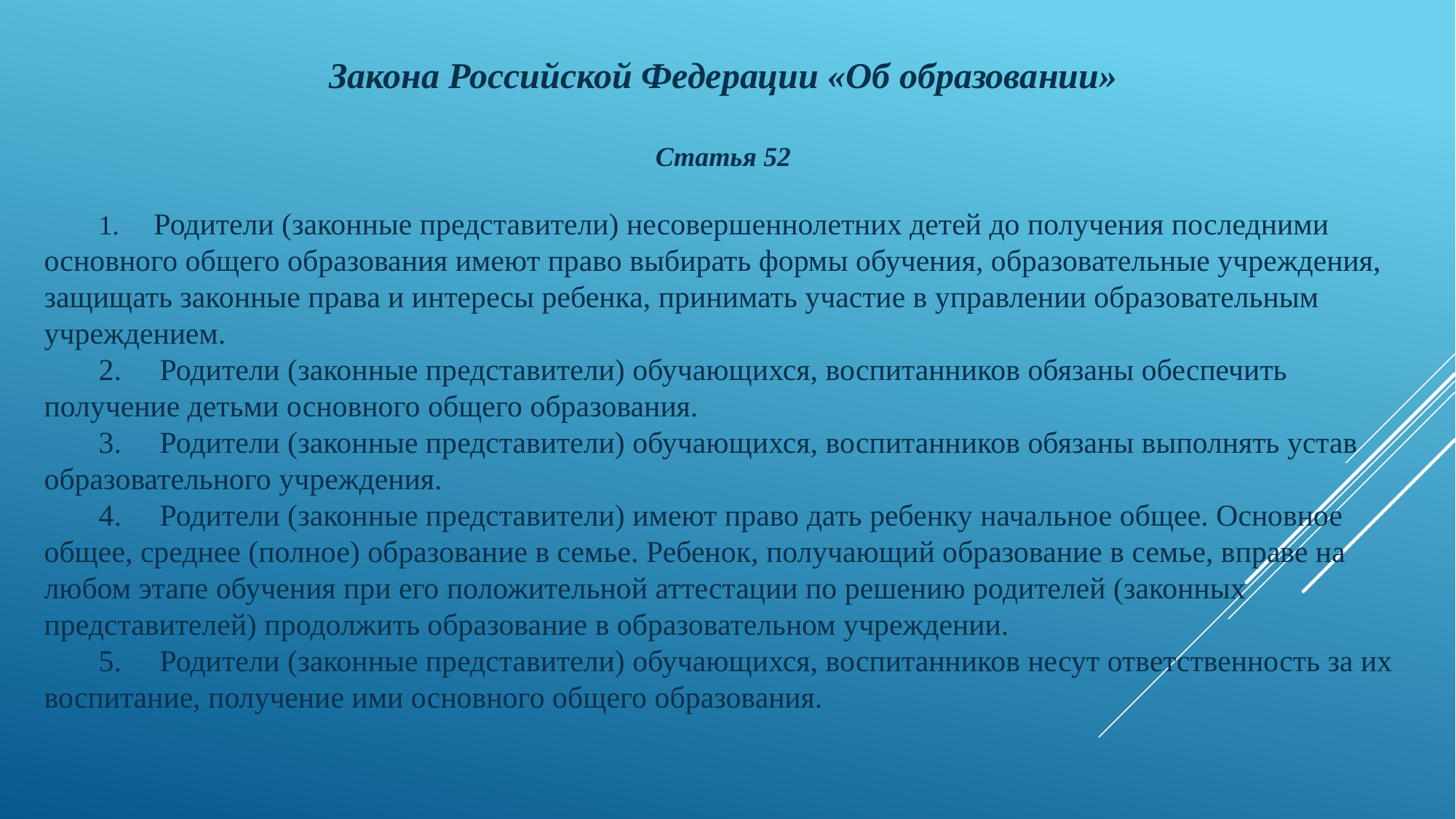

Закона Российской Федерации «Об образовании»

Статья 52

1.     Родители (законные представители) несовершеннолетних детей до получения последними основного общего образования имеют право выбирать формы обучения, образовательные учреждения, защищать законные права и интересы ребенка, принимать участие в управлении образовательным учреждением.
2.     Родители (законные представители) обучающихся, воспитанников обязаны обеспечить получение детьми основного общего образования.
3.     Родители (законные представители) обучающихся, воспитанников обязаны выполнять устав образовательного учреждения.
4.     Родители (законные представители) имеют право дать ребенку начальное общее. Основное общее, среднее (полное) образование в семье. Ребенок, получающий образование в семье, вправе на любом этапе обучения при его положительной аттестации по решению родителей (законных представителей) продолжить образование в образовательном учреждении.
5.     Родители (законные представители) обучающихся, воспитанников несут ответственность за их воспитание, получение ими основного общего образования.